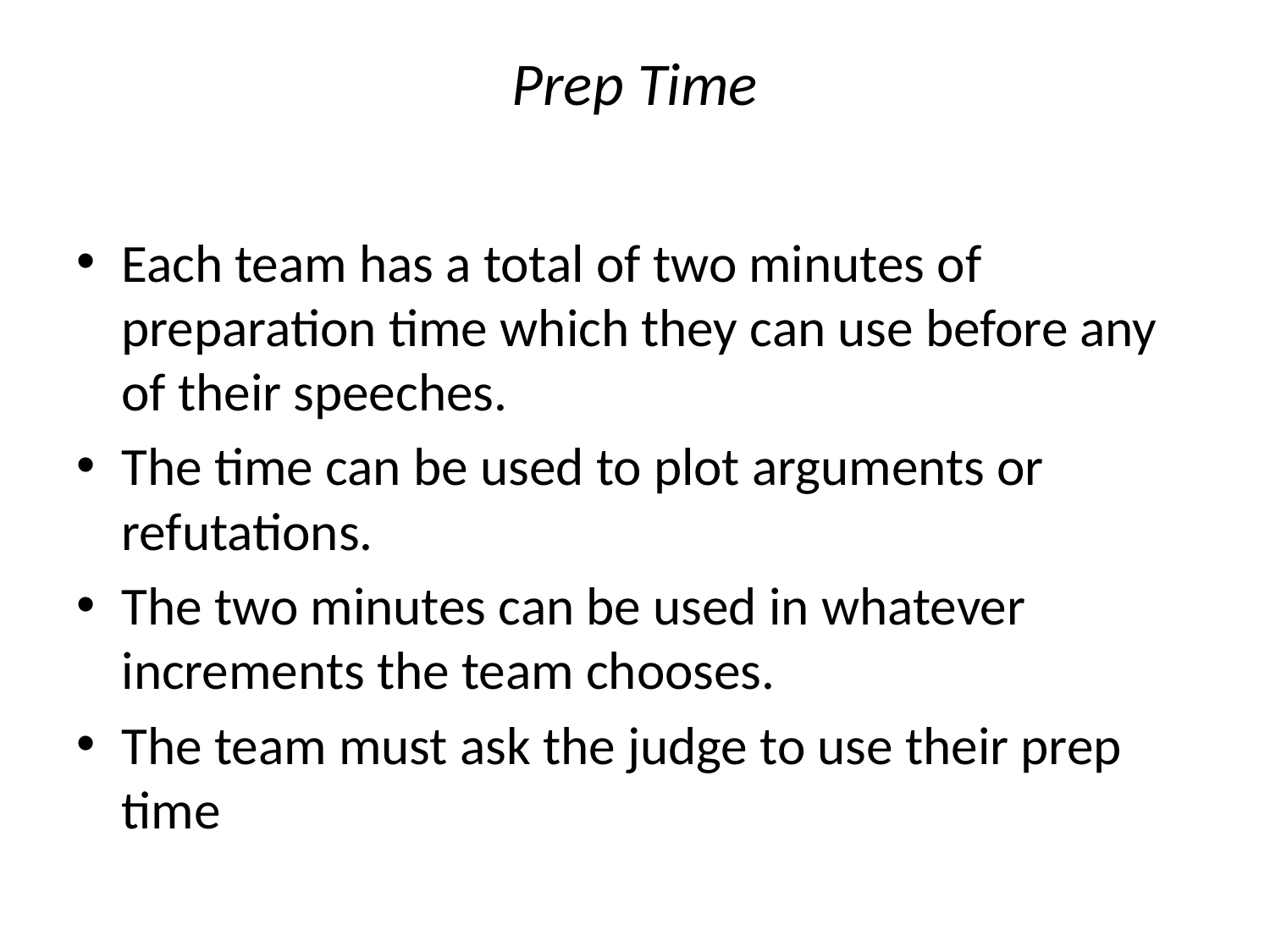

# Prep Time
Each team has a total of two minutes of preparation time which they can use before any of their speeches.
The time can be used to plot arguments or refutations.
The two minutes can be used in whatever increments the team chooses.
The team must ask the judge to use their prep time